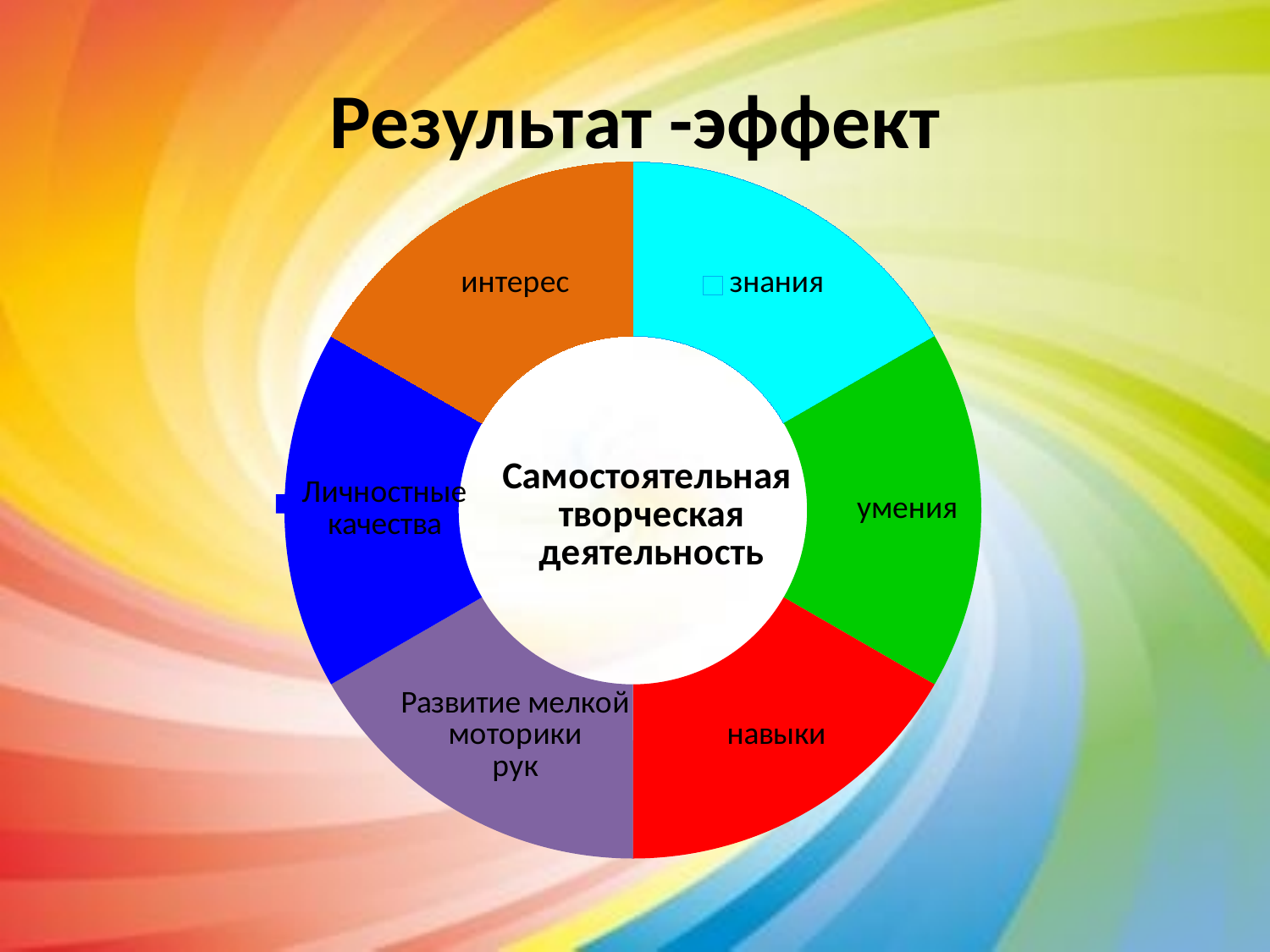

# Результат -эффект

### Chart: Самостоятельная
 творческая
 деятельность

| Category | Продажи |
|---|---|
| Кв. 1 | 5.0 |
| Кв. 2 | 5.0 |
| Кв. 3 | 5.0 |
| Кв. 4 | 5.0 |